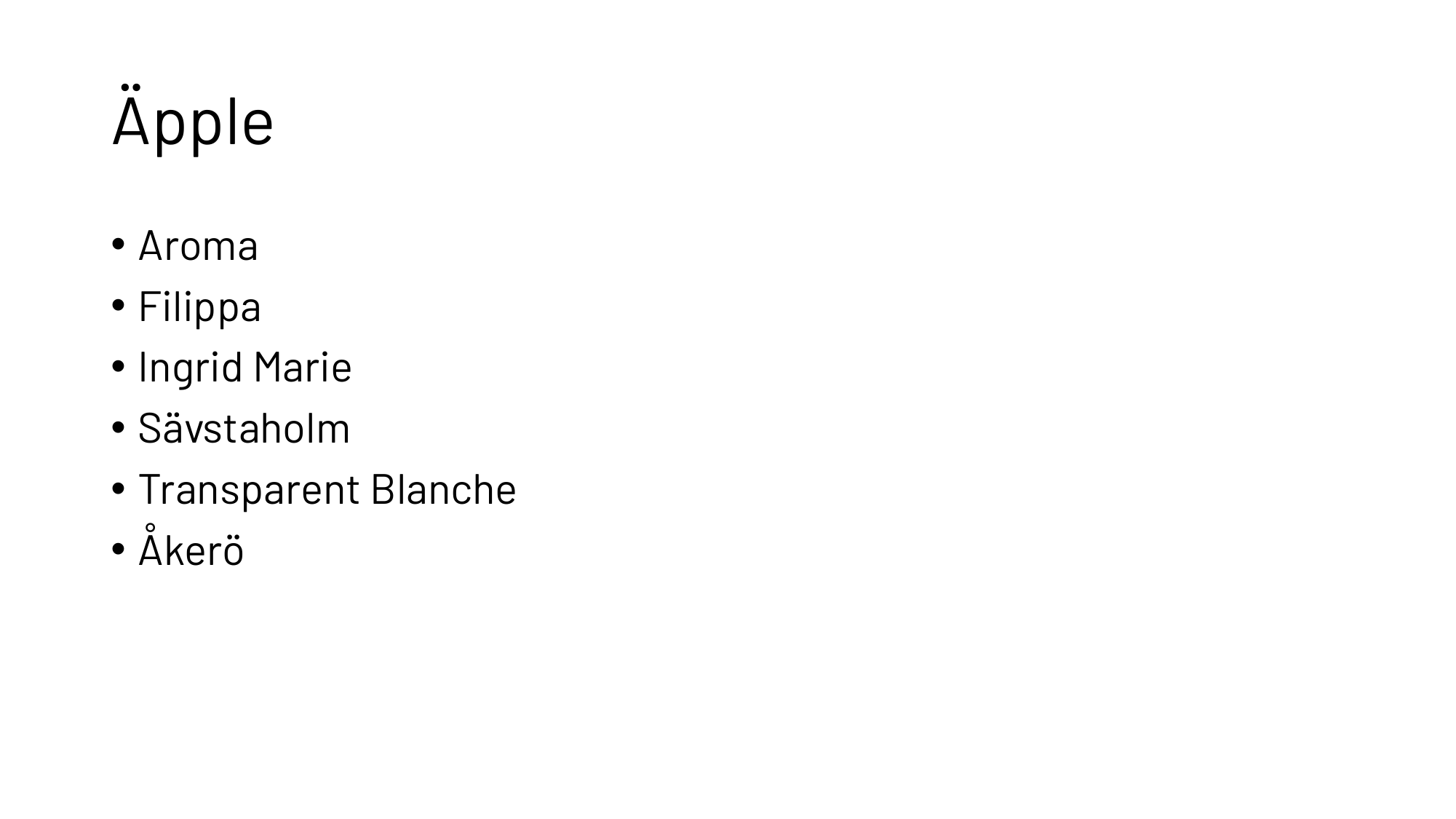

# Äpple
Aroma
Filippa
Ingrid Marie
Sävstaholm
Transparent Blanche
Åkerö